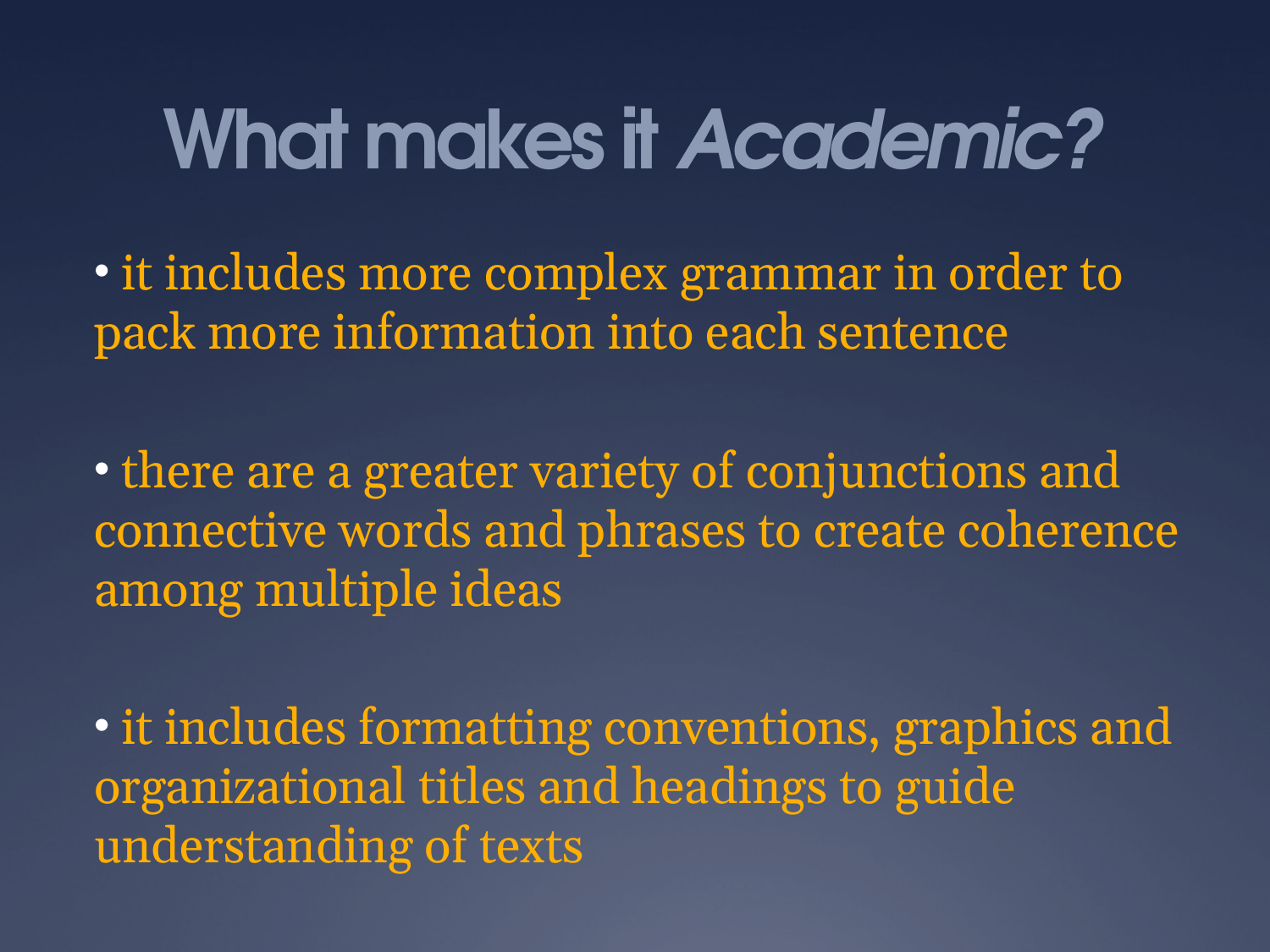

# What makes it Academic?

 it includes more complex grammar in order to pack more information into each sentence

 there are a greater variety of conjunctions and connective words and phrases to create coherence among multiple ideas

 it includes formatting conventions, graphics and organizational titles and headings to guide understanding of texts